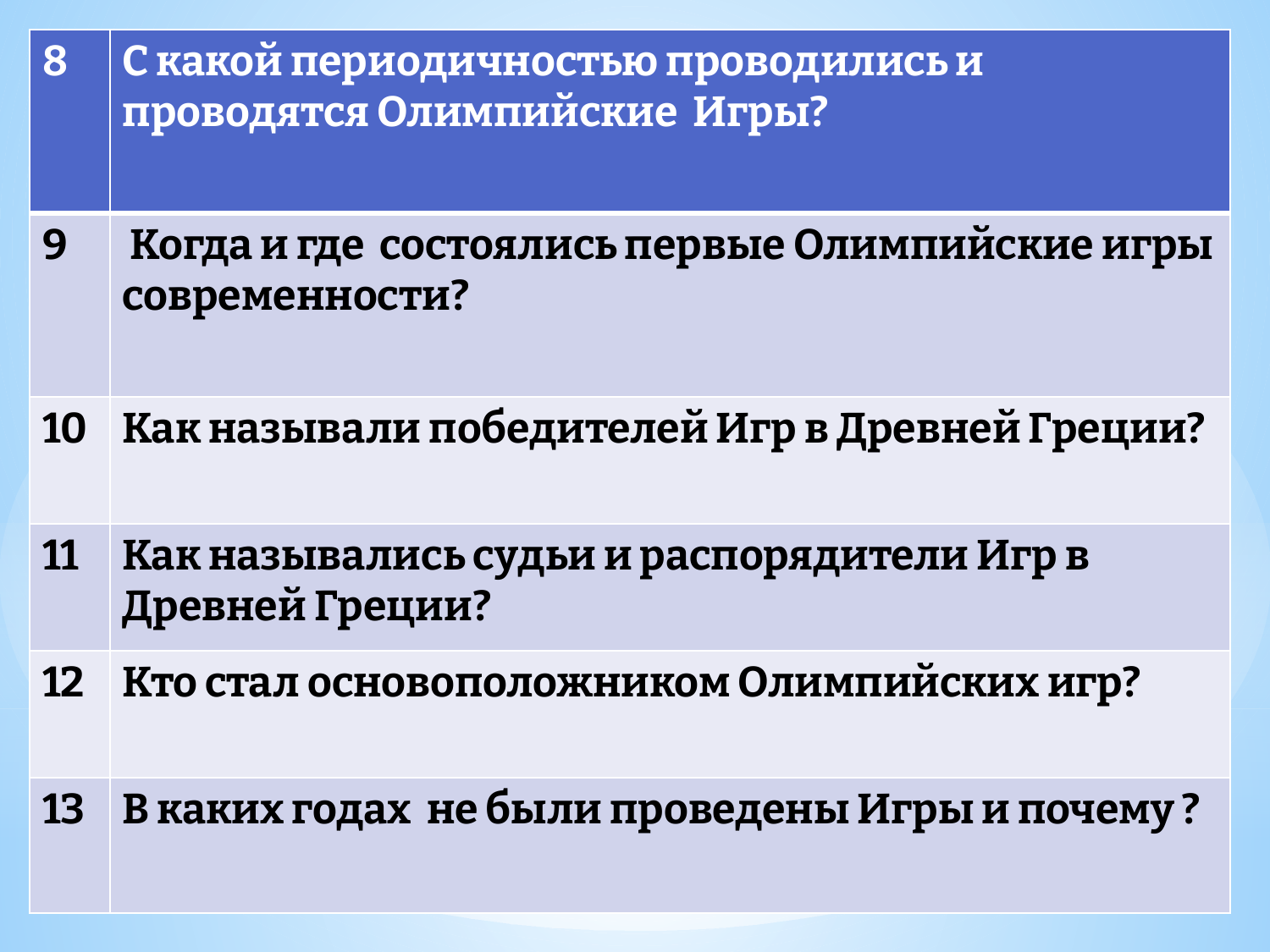

| 8 | С какой периодичностью проводились и проводятся Олимпийские Игры? |
| --- | --- |
| 9 | Когда и где состоялись первые Олимпийские игры современности? |
| 10 | Как называли победителей Игр в Древней Греции? |
| 11 | Как назывались судьи и распорядители Игр в Древней Греции? |
| 12 | Кто стал основоположником Олимпийских игр? |
| 13 | В каких годах не были проведены Игры и почему ? |